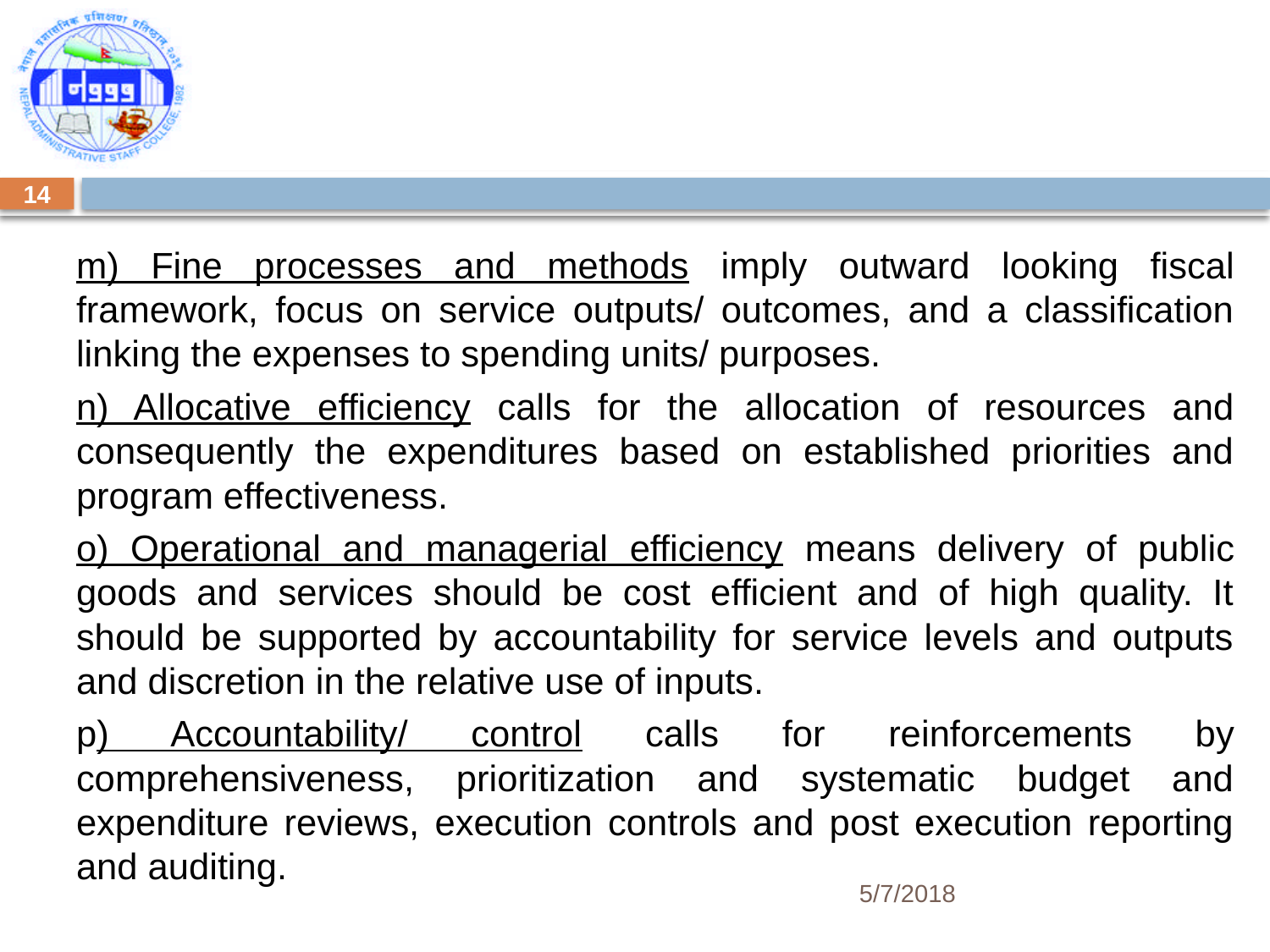

14
m) Fine processes and methods imply outward looking fiscal framework, focus on service outputs/ outcomes, and a classification linking the expenses to spending units/ purposes.
n) Allocative efficiency calls for the allocation of resources and consequently the expenditures based on established priorities and program effectiveness.
o) Operational and managerial efficiency means delivery of public goods and services should be cost efficient and of high quality. It should be supported by accountability for service levels and outputs and discretion in the relative use of inputs.
p) Accountability/ control calls for reinforcements by comprehensiveness, prioritization and systematic budget and expenditure reviews, execution controls and post execution reporting and auditing.
5/7/2018